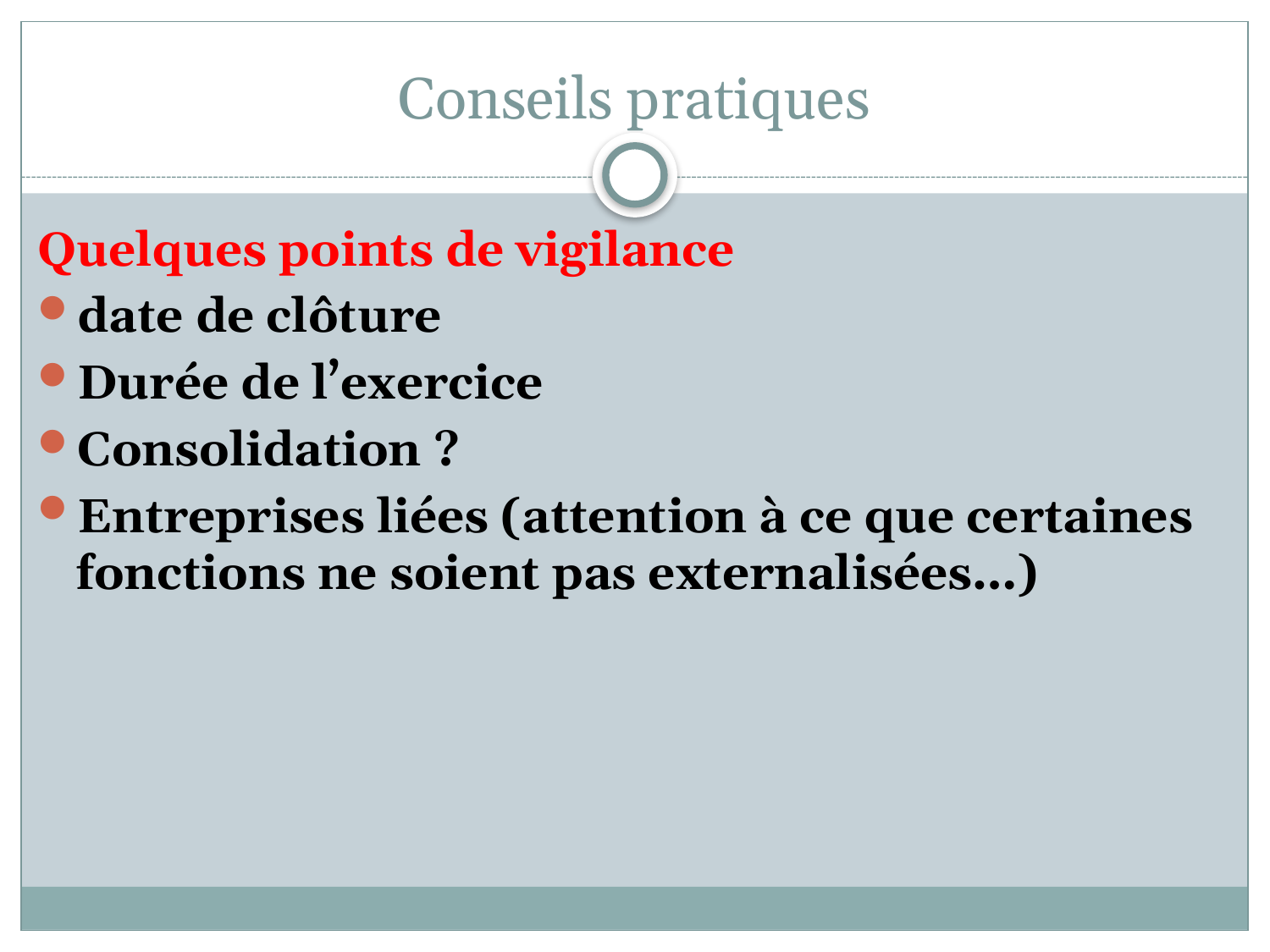

# Conseils pratiques
Quelques points de vigilance
date de clôture
Durée de l’exercice
Consolidation ?
Entreprises liées (attention à ce que certaines fonctions ne soient pas externalisées…)